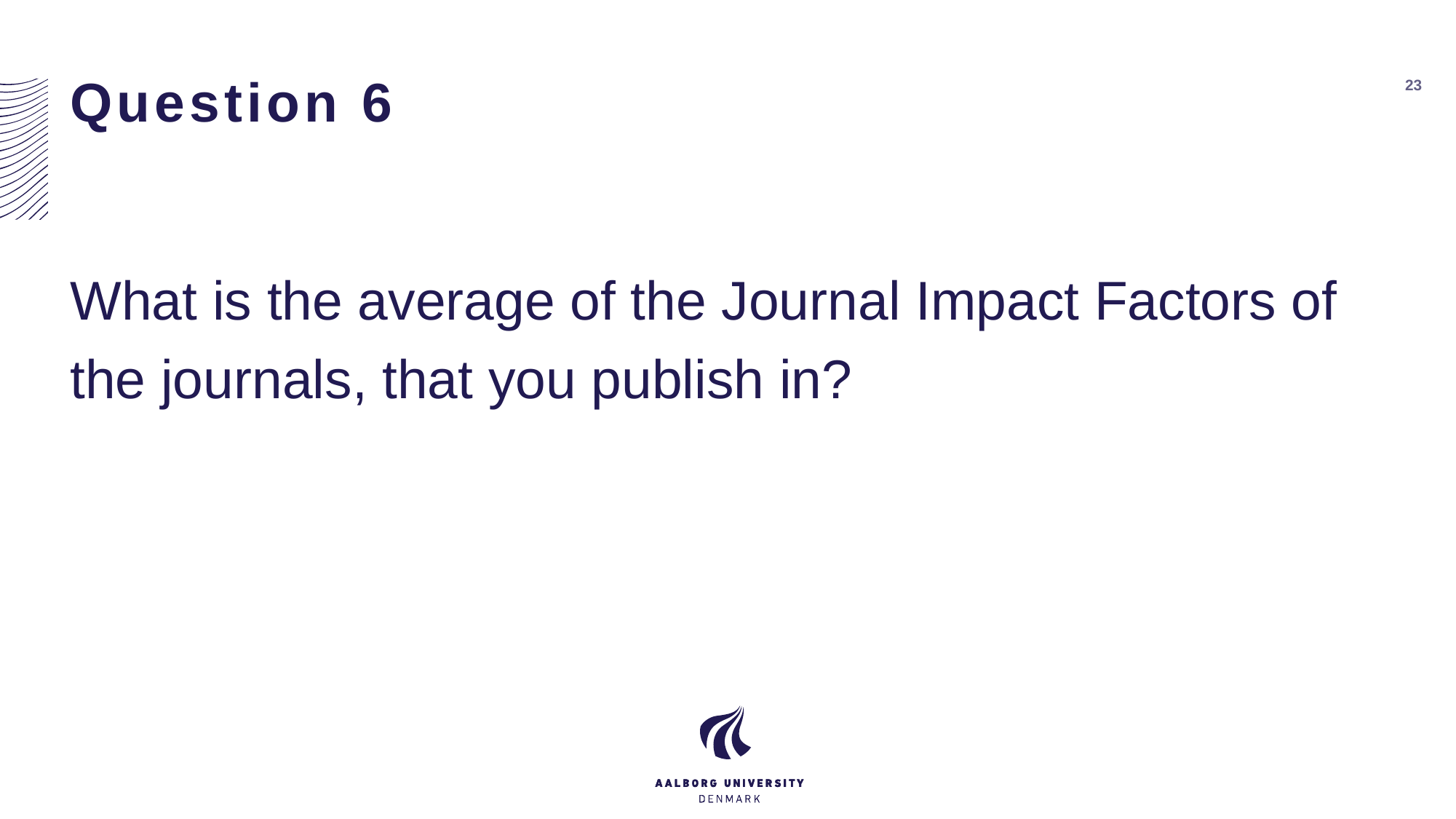

# Question 6
23
What is the average of the Journal Impact Factors of the journals, that you publish in?